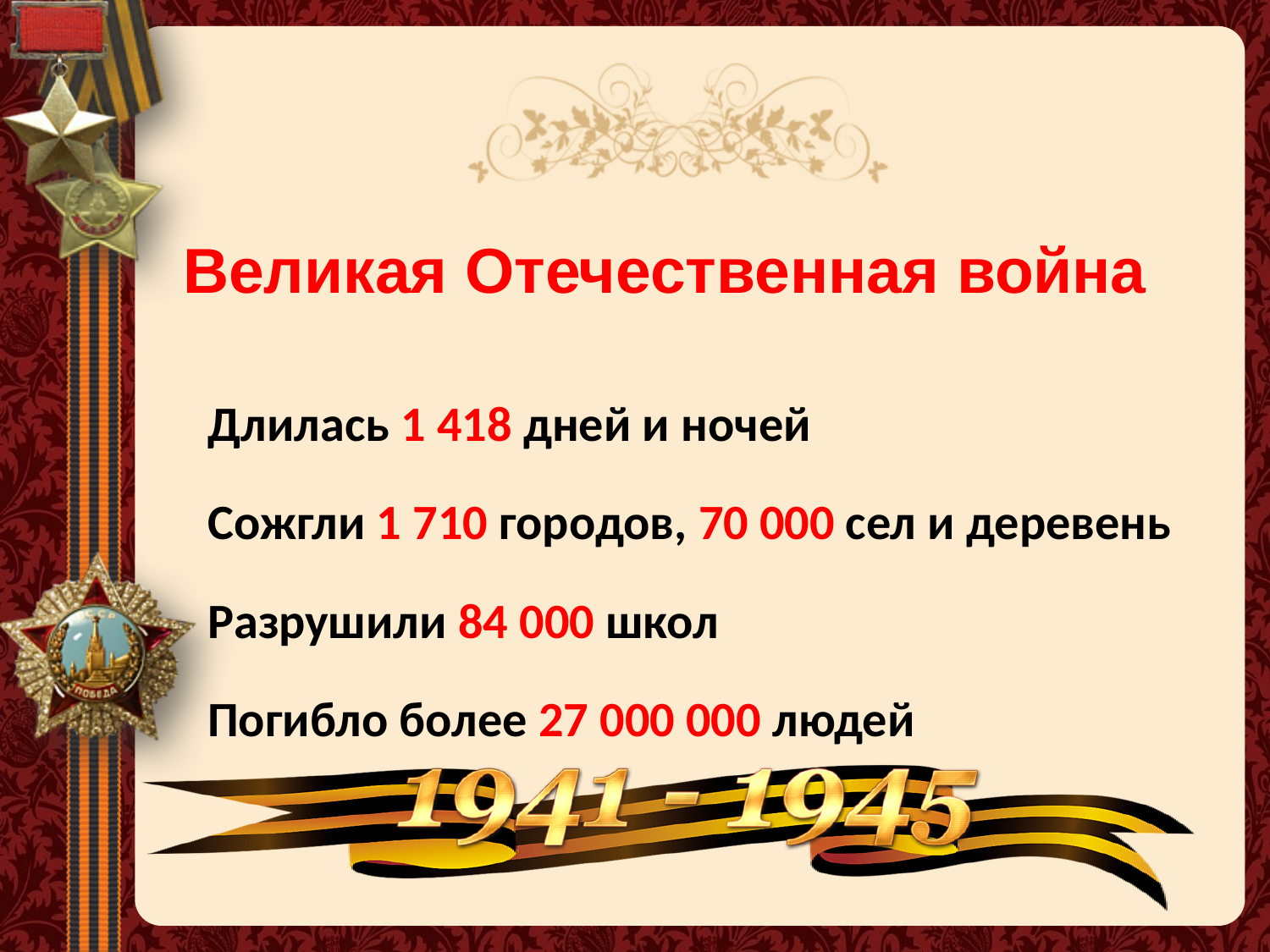

# Великая Отечественная война
Длилась 1 418 дней и ночей
Сожгли 1 710 городов, 70 000 сел и деревень
Разрушили 84 000 школ
Погибло более 27 000 000 людей